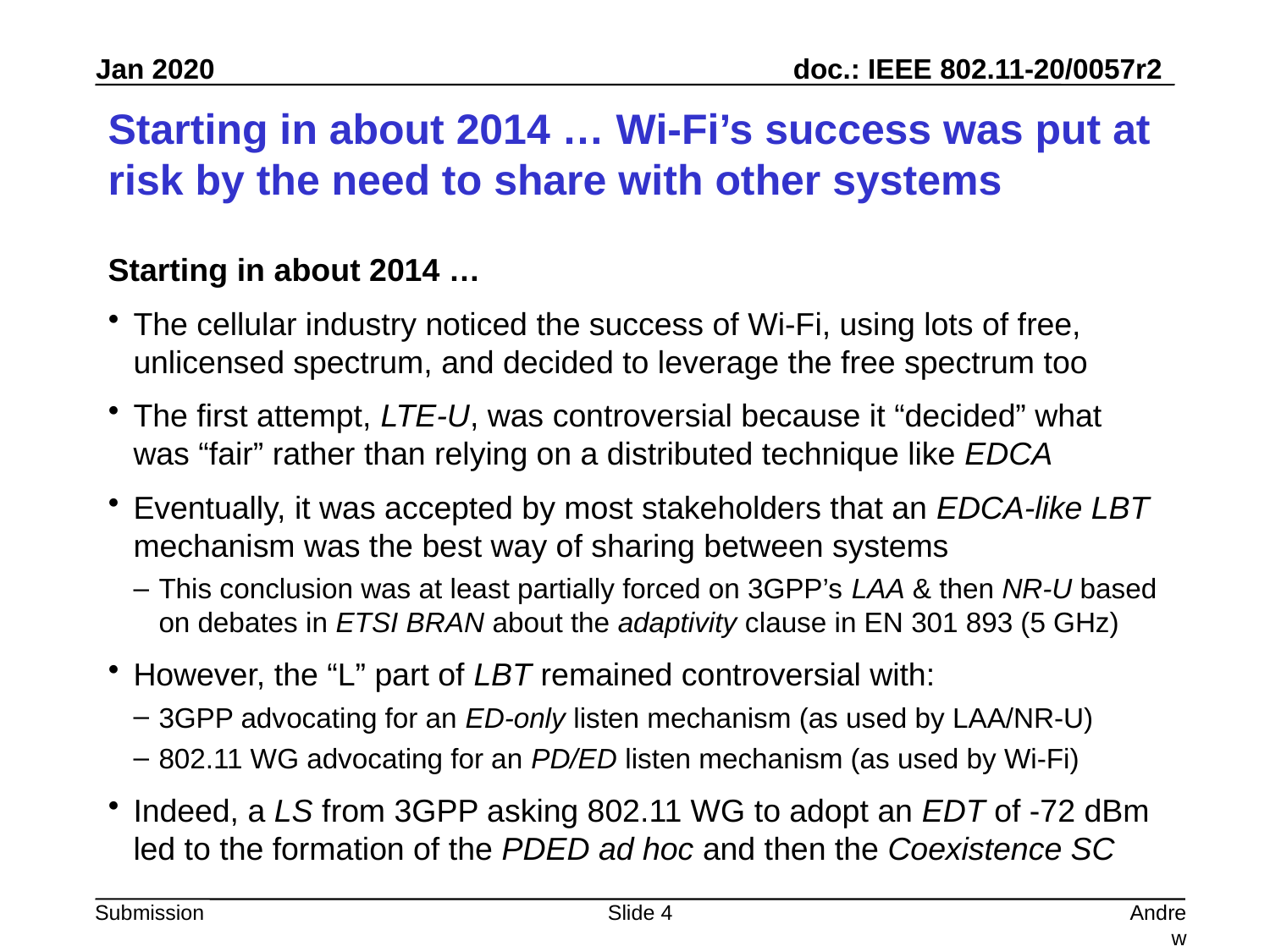

# Starting in about 2014 … Wi-Fi’s success was put at risk by the need to share with other systems
Starting in about 2014 …
The cellular industry noticed the success of Wi-Fi, using lots of free, unlicensed spectrum, and decided to leverage the free spectrum too
The first attempt, LTE-U, was controversial because it “decided” what was “fair” rather than relying on a distributed technique like EDCA
Eventually, it was accepted by most stakeholders that an EDCA-like LBT mechanism was the best way of sharing between systems
This conclusion was at least partially forced on 3GPP’s LAA & then NR-U based on debates in ETSI BRAN about the adaptivity clause in EN 301 893 (5 GHz)
However, the “L” part of LBT remained controversial with:
3GPP advocating for an ED-only listen mechanism (as used by LAA/NR-U)
802.11 WG advocating for an PD/ED listen mechanism (as used by Wi-Fi)
Indeed, a LS from 3GPP asking 802.11 WG to adopt an EDT of -72 dBm led to the formation of the PDED ad hoc and then the Coexistence SC

Slide 4
Andrew Myles, Cisco